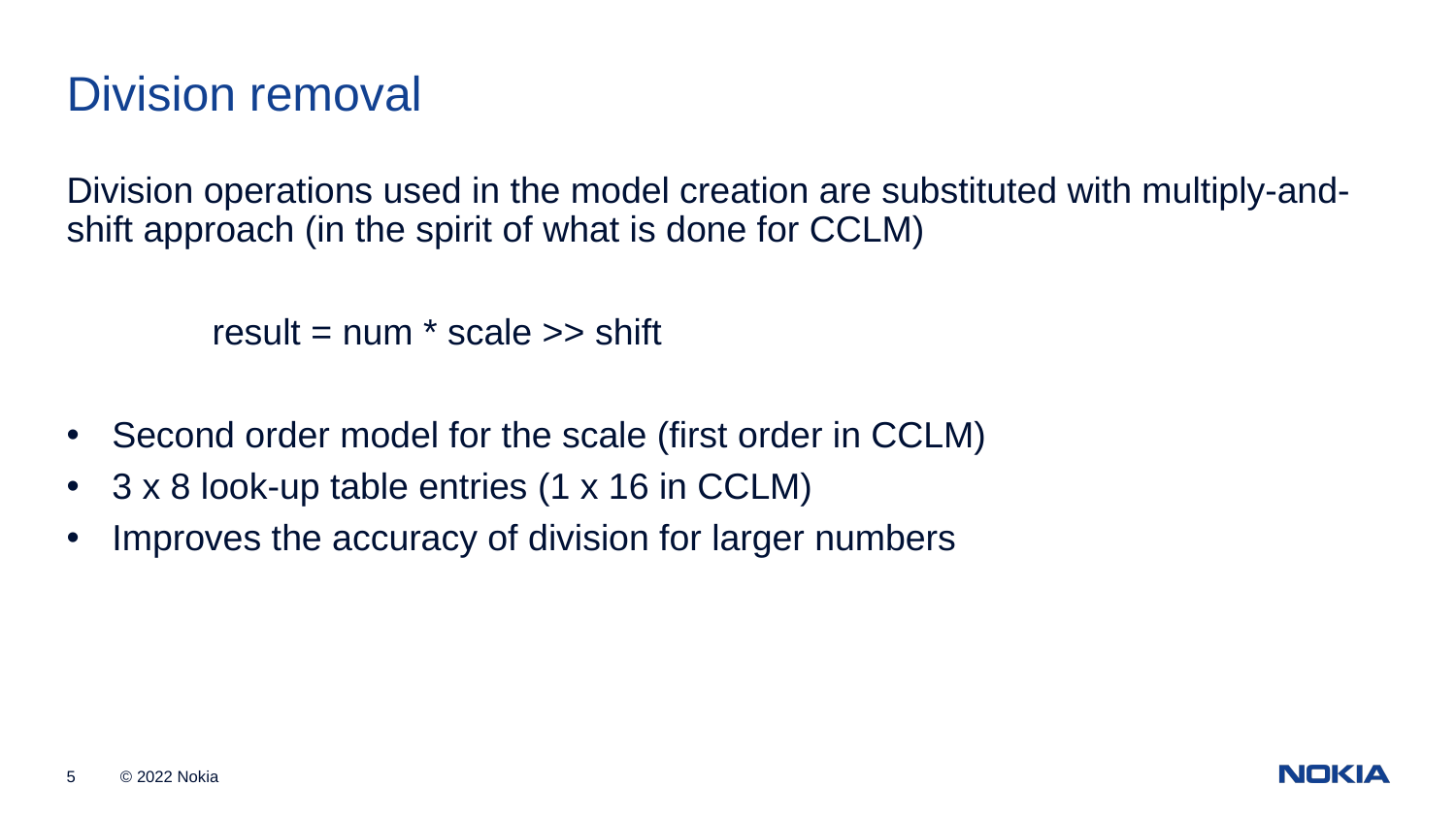

Division removal
Division operations used in the model creation are substituted with multiply-and-shift approach (in the spirit of what is done for CCLM)

	result = num * scale >> shift

Second order model for the scale (first order in CCLM)
3 x 8 look-up table entries (1 x 16 in CCLM)
Improves the accuracy of division for larger numbers